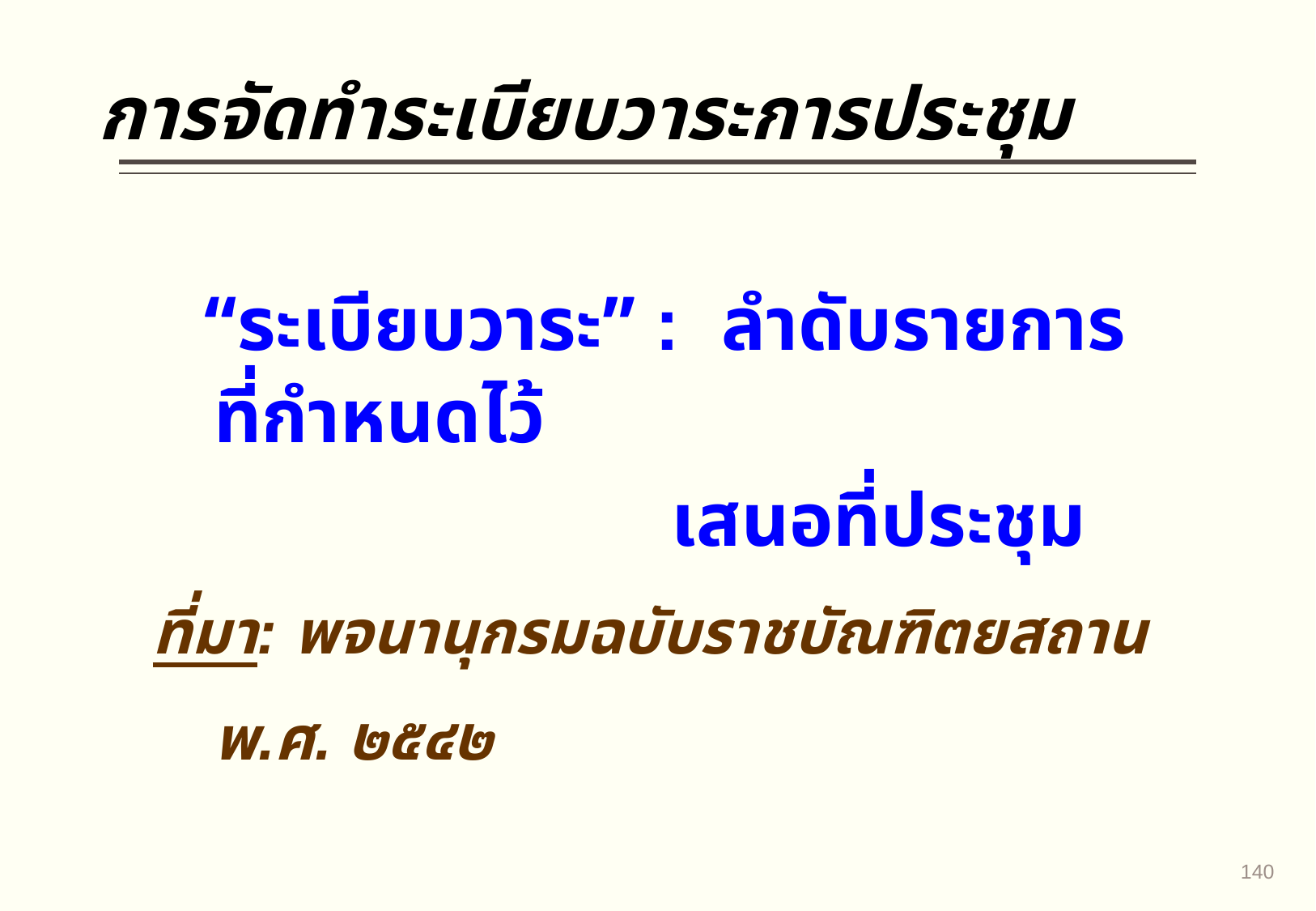

# การจัดทำระเบียบวาระการประชุม
   “ระเบียบวาระ” :  ลำดับรายการที่กำหนดไว้
                            เสนอที่ประชุม
 ที่มา: พจนานุกรมฉบับราชบัณฑิตยสถาน พ.ศ. ๒๕๔๒
140